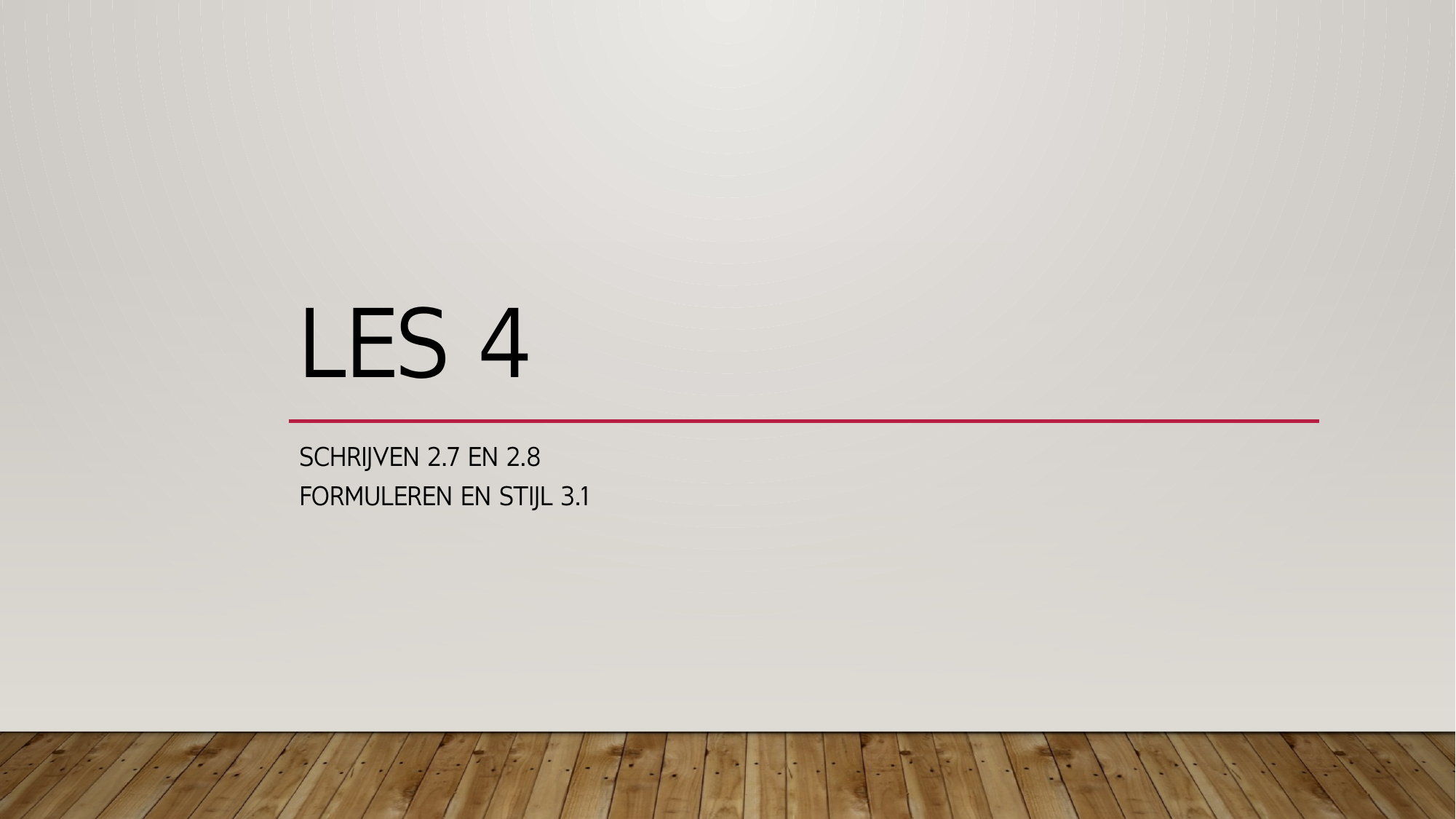

# Les 4
Schrijven 2.7 en 2.8
Formuleren en stijl 3.1